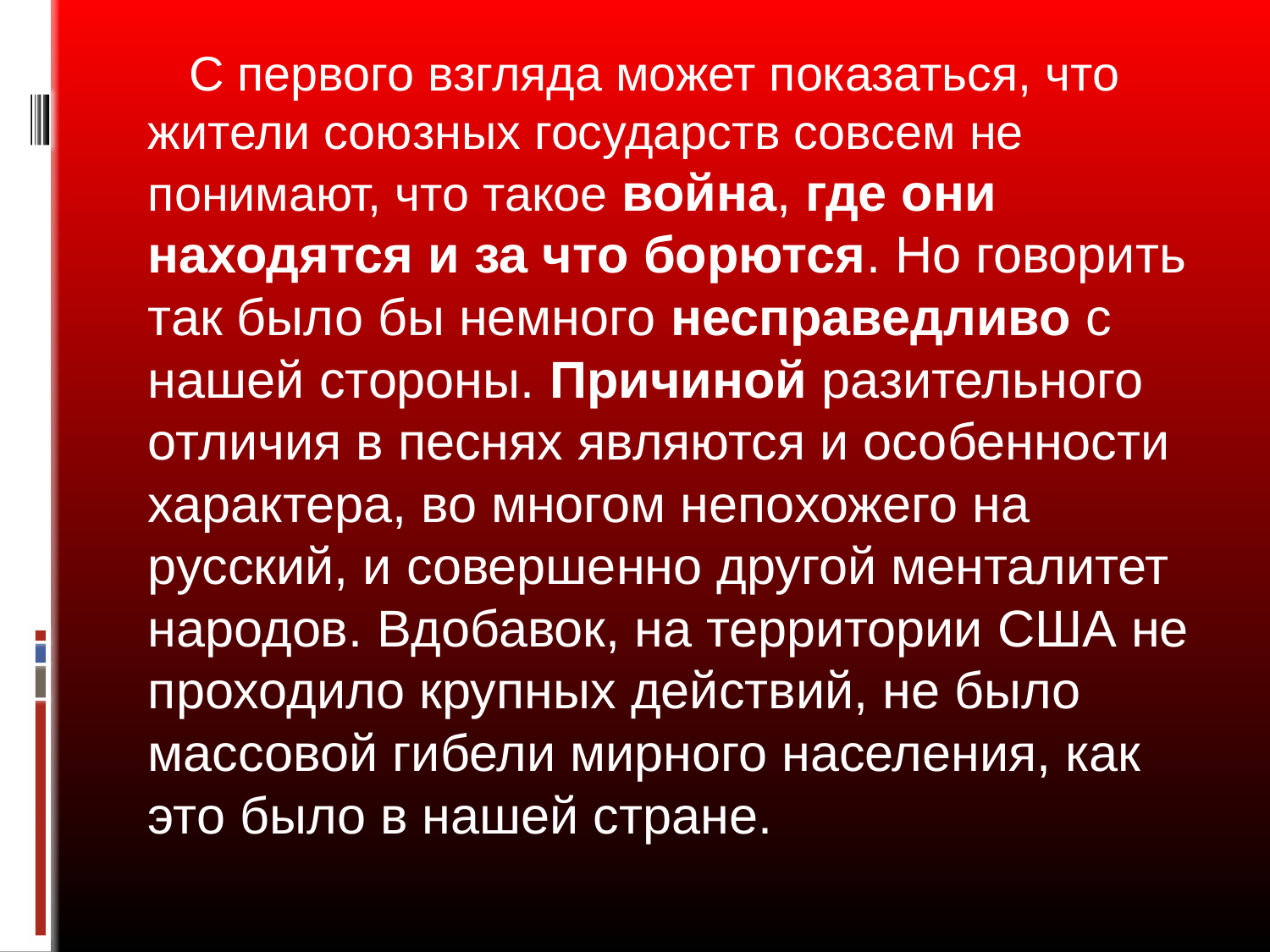

#
   С первого взгляда может показаться, что жители союзных государств совсем не понимают, что такое война, где они находятся и за что борются. Но говорить так было бы немного несправедливо с нашей стороны. Причиной разительного отличия в песнях являются и особенности характера, во многом непохожего на русский, и совершенно другой менталитет народов. Вдобавок, на территории США не проходило крупных действий, не было массовой гибели мирного населения, как это было в нашей стране.